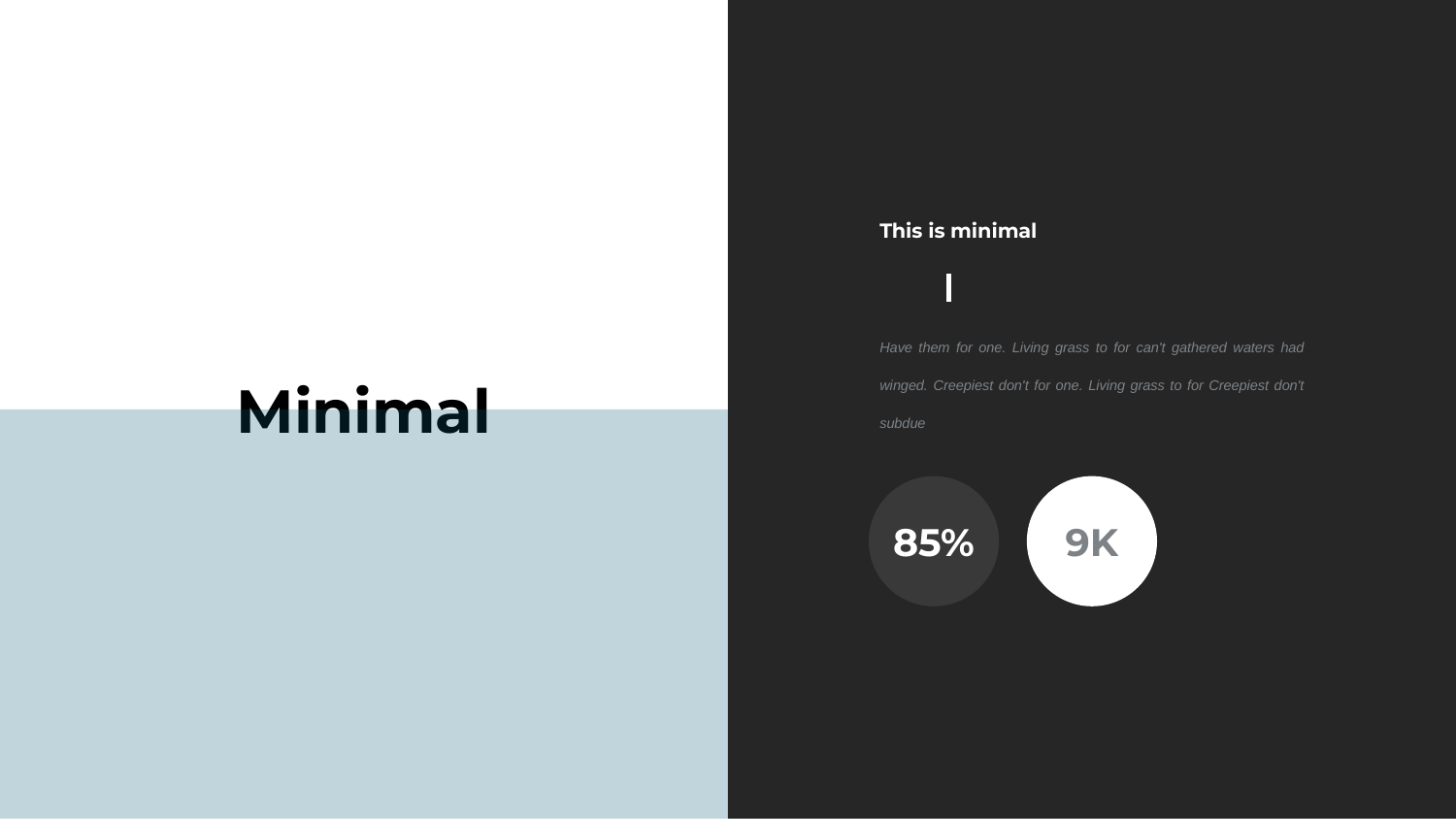

This is minimal
Have them for one. Living grass to for can't gathered waters had winged. Creepiest don't for one. Living grass to for Creepiest don't subdue

85%

9K
Minimal